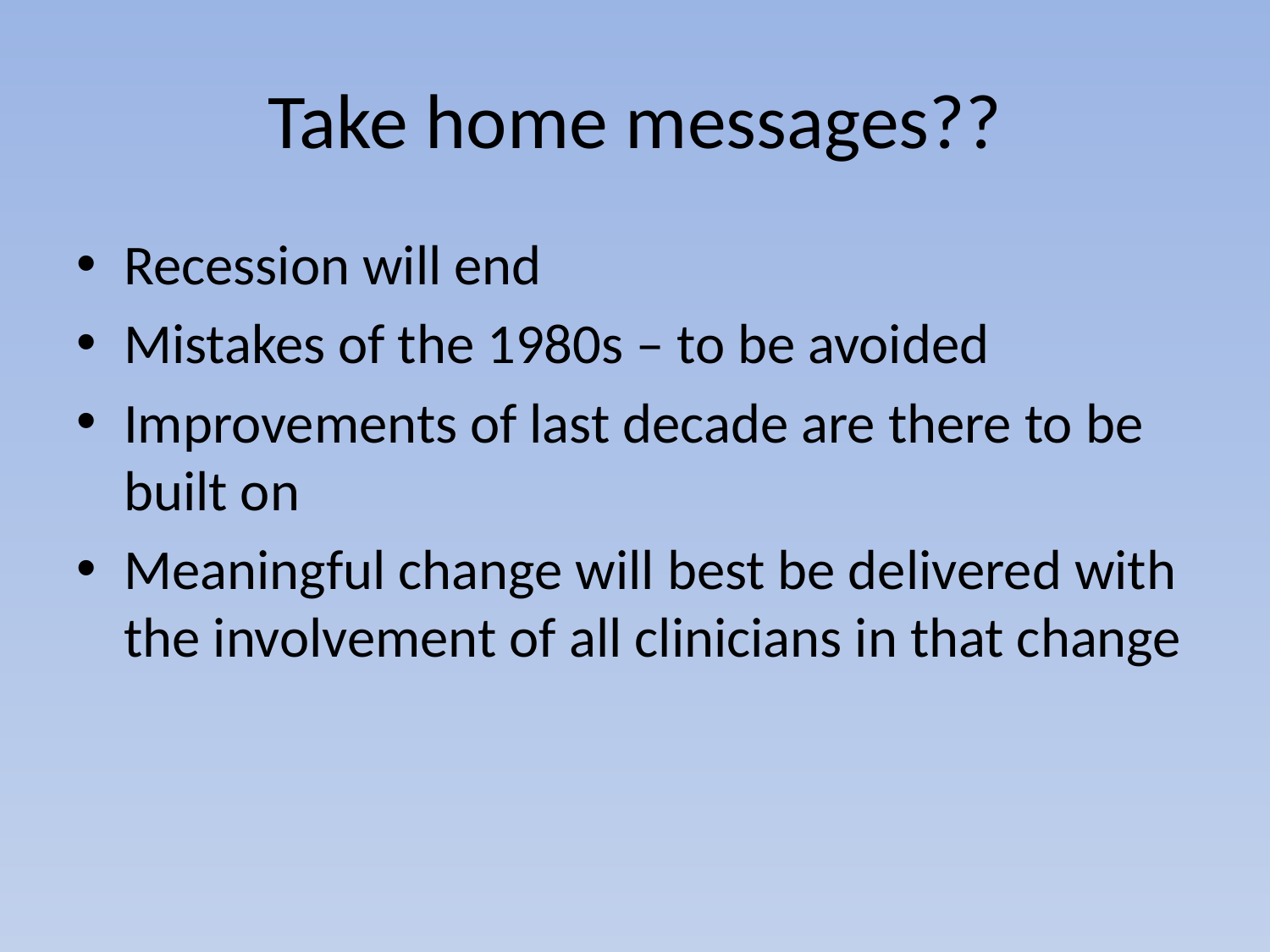

# Take home messages??
Recession will end
Mistakes of the 1980s – to be avoided
Improvements of last decade are there to be built on
Meaningful change will best be delivered with the involvement of all clinicians in that change